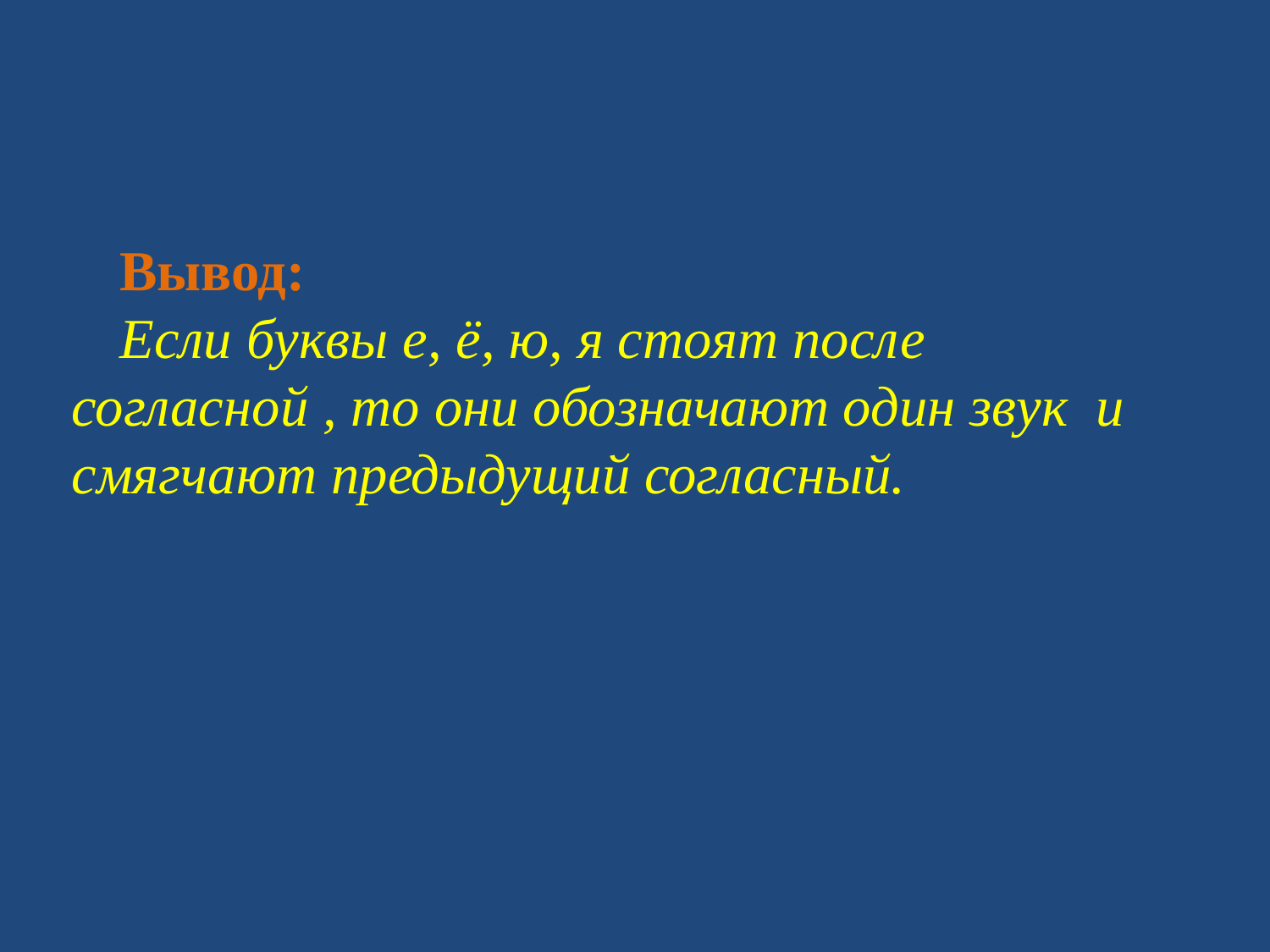

Вывод:
Если буквы е, ё, ю, я стоят после согласной , то они обозначают один звук  и смягчают предыдущий согласный.